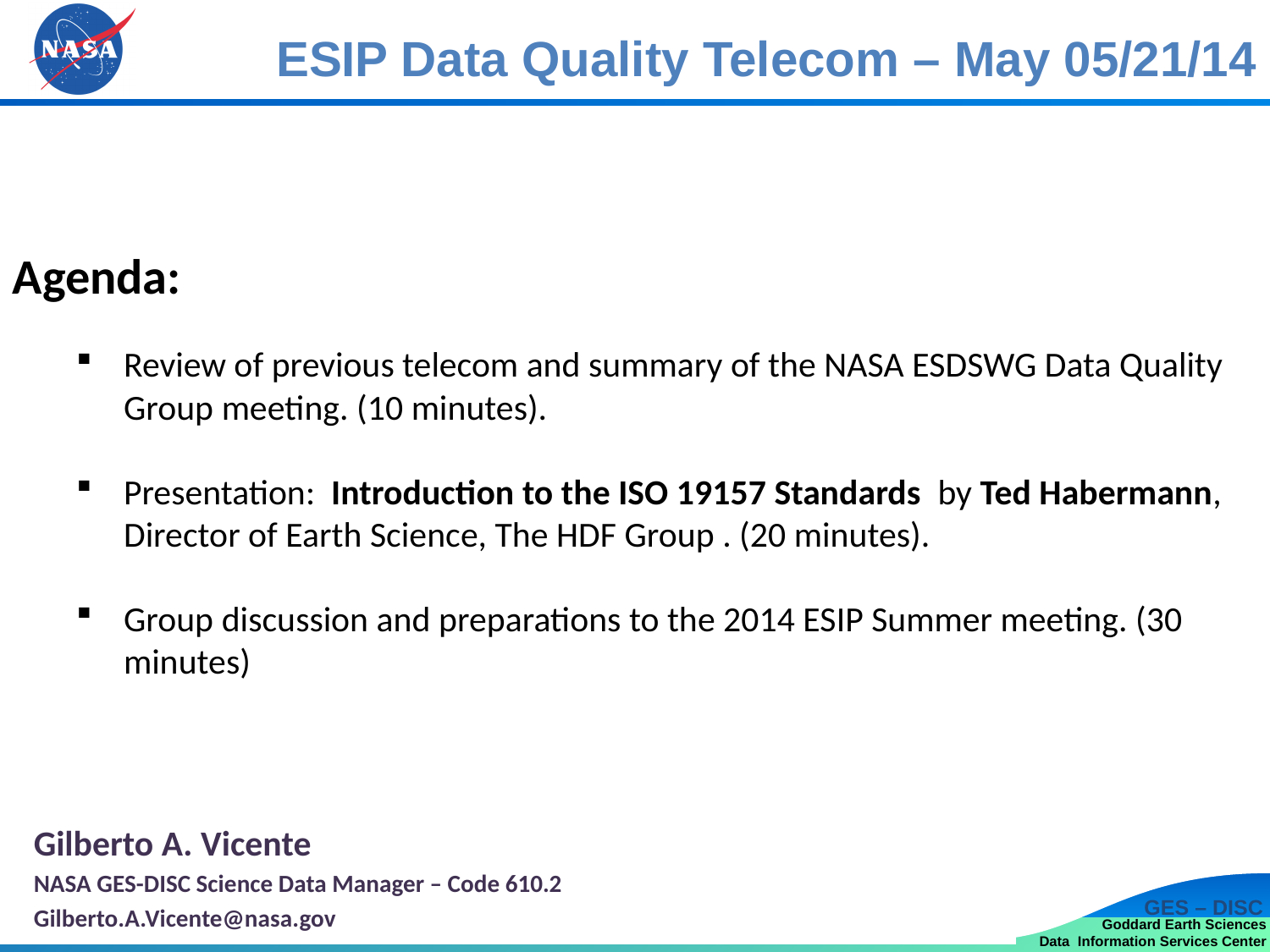

ESIP Data Quality Telecom – May 05/21/14
Agenda:

Review of previous telecom and summary of the NASA ESDSWG Data Quality Group meeting. (10 minutes).

Presentation:  Introduction to the ISO 19157 Standards  by Ted Habermann, Director of Earth Science, The HDF Group . (20 minutes).

Group discussion and preparations to the 2014 ESIP Summer meeting. (30 minutes)

Gilberto A. Vicente
NASA GES-DISC Science Data Manager – Code 610.2
Gilberto.A.Vicente@nasa.gov